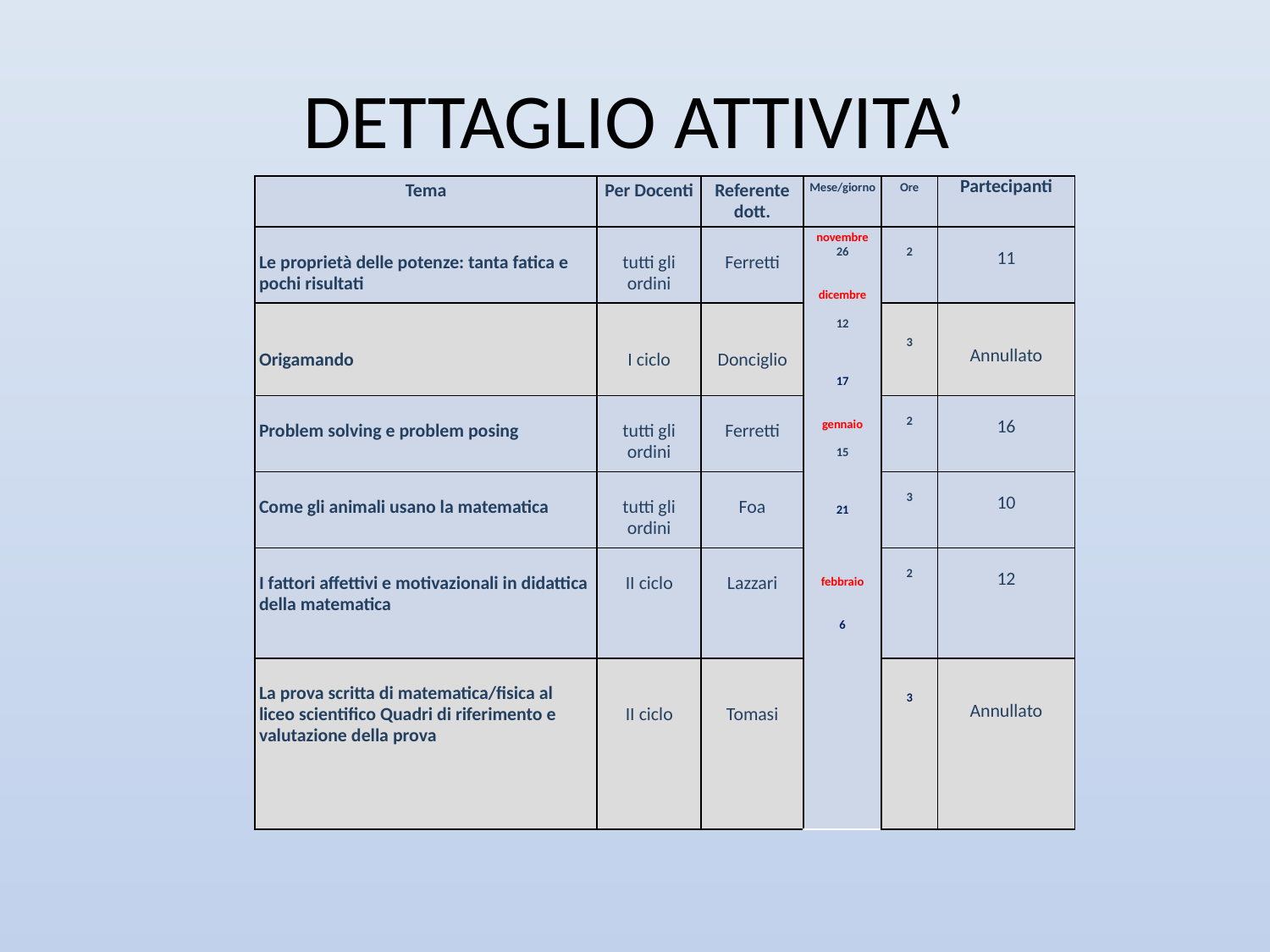

# DETTAGLIO ATTIVITA’
| Tema | Per Docenti | Referente dott. | Mese/giorno | Ore | Partecipanti |
| --- | --- | --- | --- | --- | --- |
| Le proprietà delle potenze: tanta fatica e pochi risultati | tutti gli ordini | Ferretti | novembre 26     dicembre   12       17     gennaio   15       21         febbraio     6 | 2 | 11 |
| Origamando | I ciclo | Donciglio |  | 3 | Annullato |
| Problem solving e problem posing | tutti gli ordini | Ferretti |  | 2 | 16 |
| Come gli animali usano la matematica | tutti gli ordini | Foa |  | 3 | 10 |
| I fattori affettivi e motivazionali in didattica della matematica | II ciclo | Lazzari |  | 2 | 12 |
| La prova scritta di matematica/fisica al liceo scientifico Quadri di riferimento e valutazione della prova | II ciclo | Tomasi |  | 3 | Annullato |